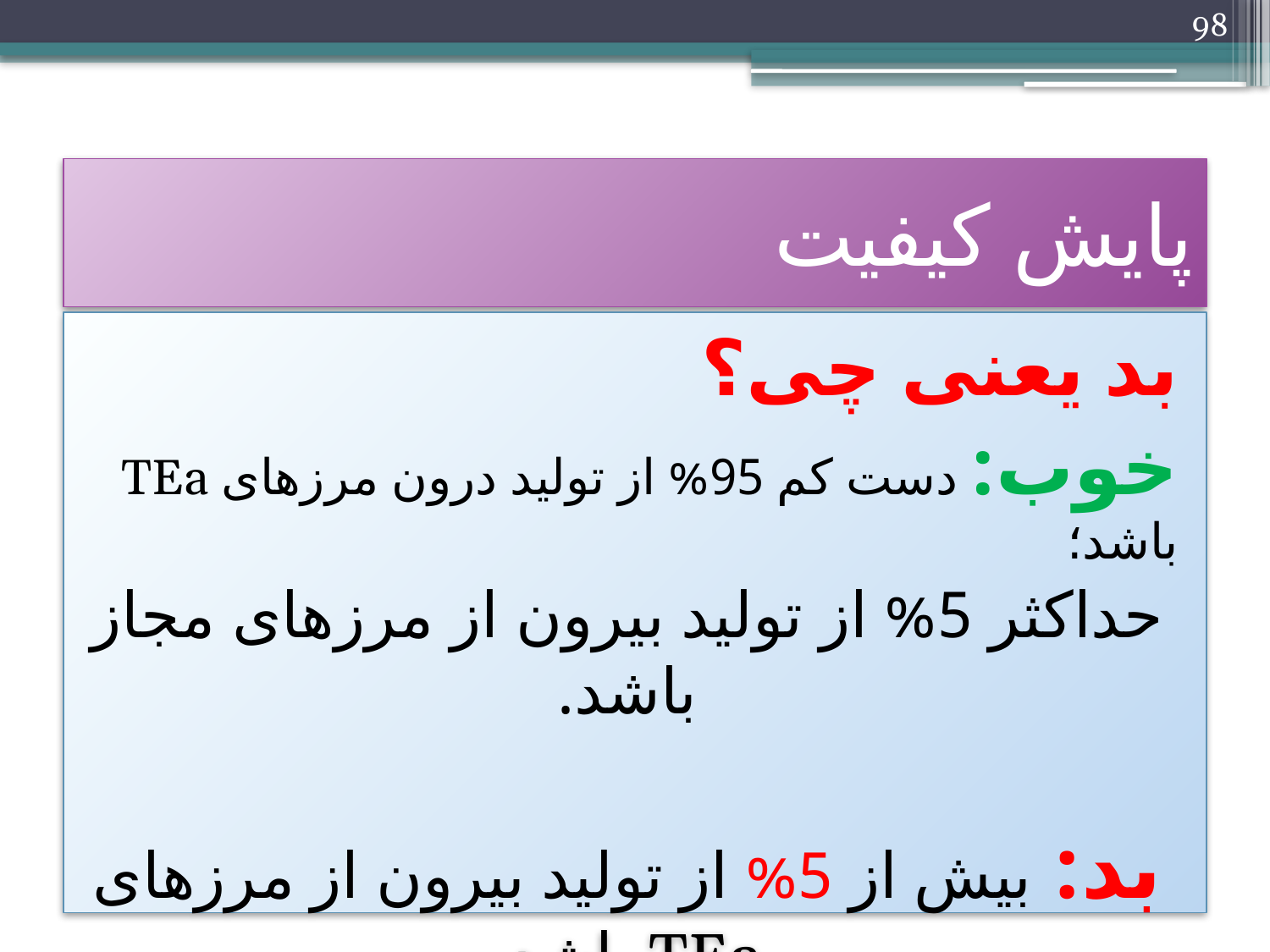

98
# پایش کیفیت
بد یعنی چی؟
خوب: دست کم 95% از تولید درون مرزهای TEa باشد؛
حداکثر 5% از تولید بیرون از مرزهای مجاز باشد.

بد: بیش از 5% از تولید بیرون از مرزهای TEa باشد.